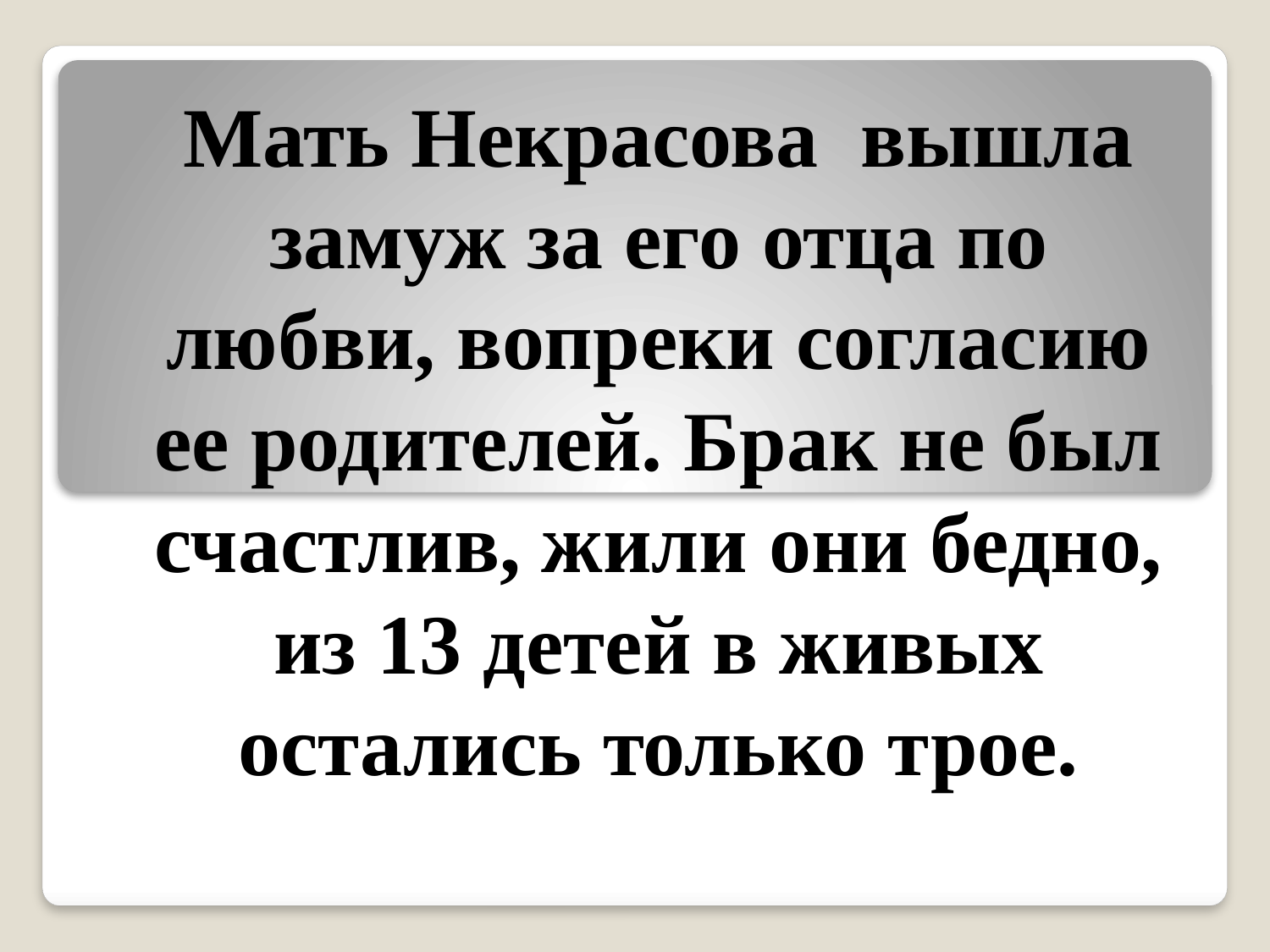

# Мать Некрасова  вышла замуж за его отца по любви, вопреки согласию ее родителей. Брак не был счастлив, жили они бедно, из 13 детей в живых остались только трое.